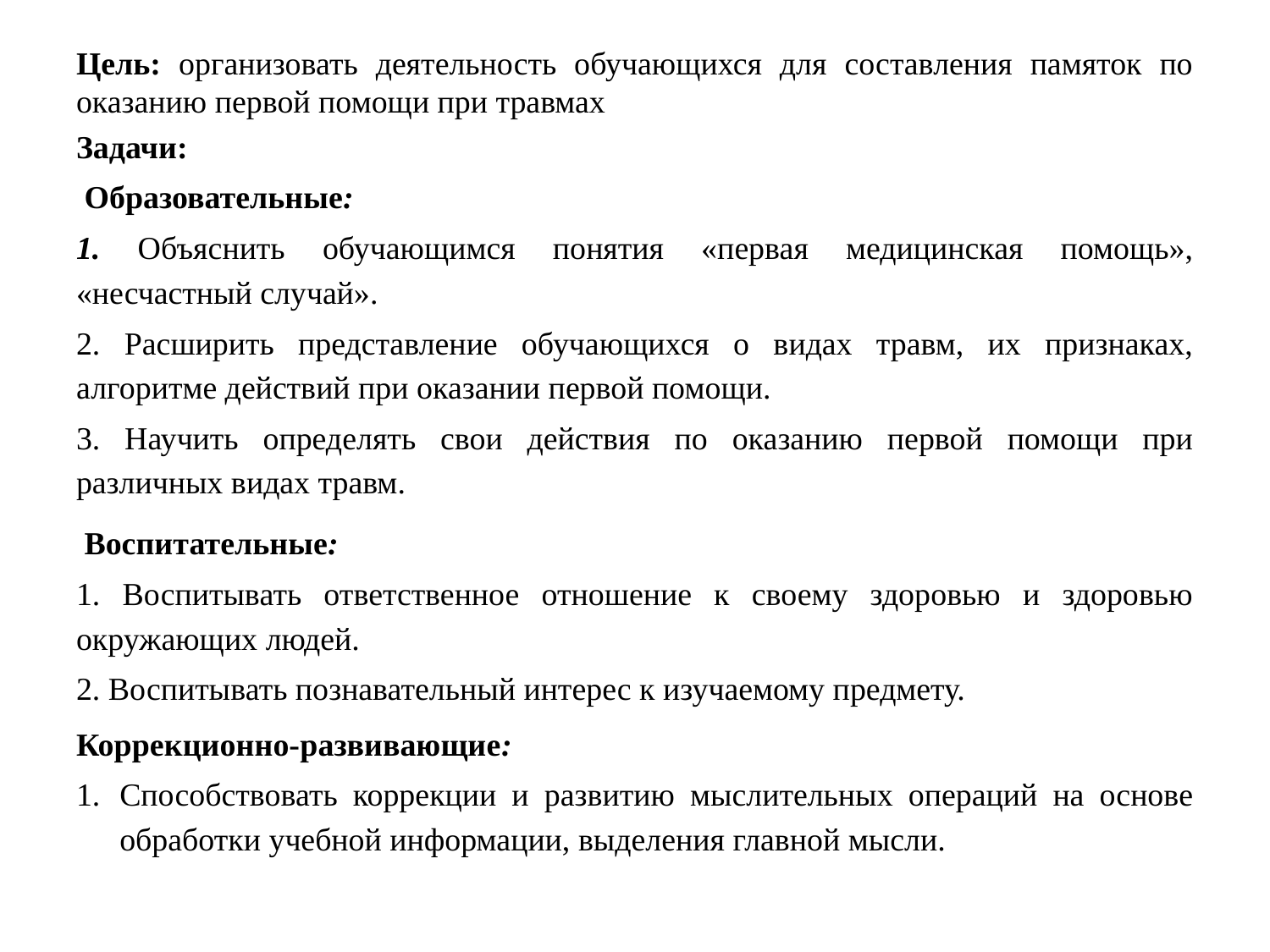

Цель: организовать деятельность обучающихся для составления памяток по оказанию первой помощи при травмах
Задачи:
 Образовательные:
1. Объяснить обучающимся понятия «первая медицинская помощь», «несчастный случай».
2. Расширить представление обучающихся о видах травм, их признаках, алгоритме действий при оказании первой помощи.
3. Научить определять свои действия по оказанию первой помощи при различных видах травм.
 Воспитательные:
1. Воспитывать ответственное отношение к своему здоровью и здоровью окружающих людей.
2. Воспитывать познавательный интерес к изучаемому предмету.
Коррекционно-развивающие:
Способствовать коррекции и развитию мыслительных операций на основе обработки учебной информации, выделения главной мысли.